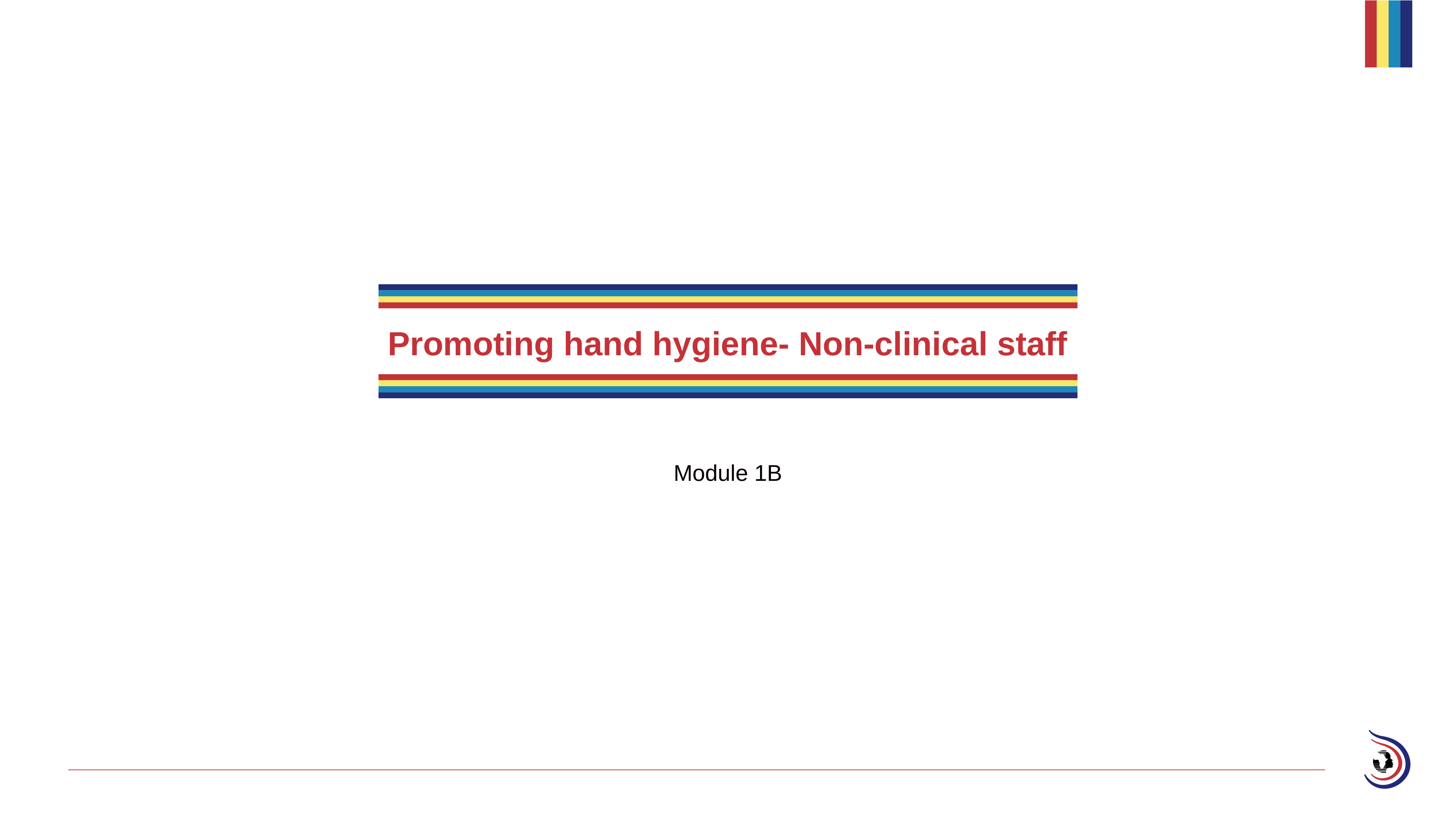

# Promoting hand hygiene- Non-clinical staff
Module 1B